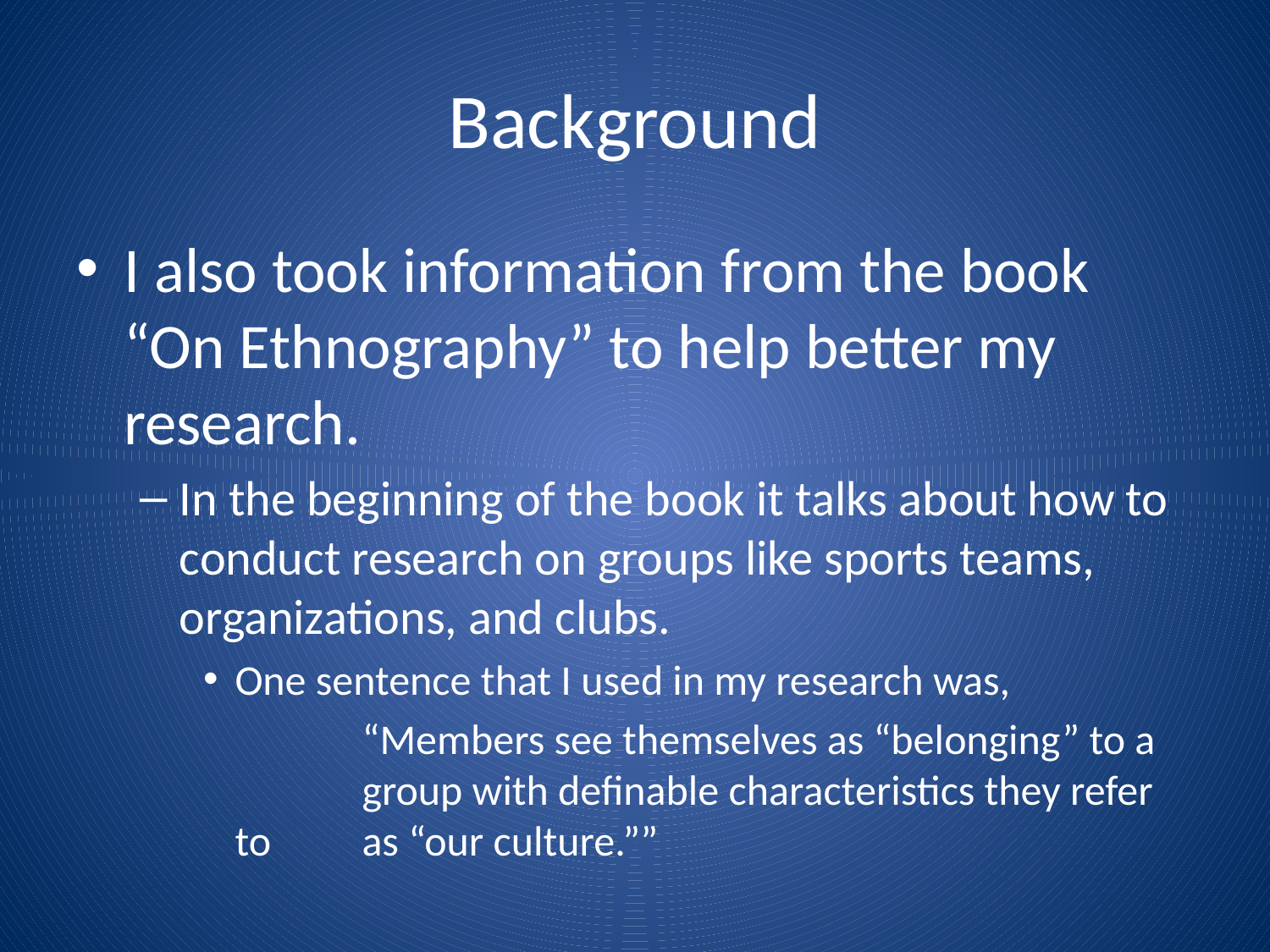

# Background
I also took information from the book “On Ethnography” to help better my research.
In the beginning of the book it talks about how to conduct research on groups like sports teams, organizations, and clubs.
One sentence that I used in my research was,
		“Members see themselves as “belonging” to a 	group with definable characteristics they refer to 	as “our culture.””